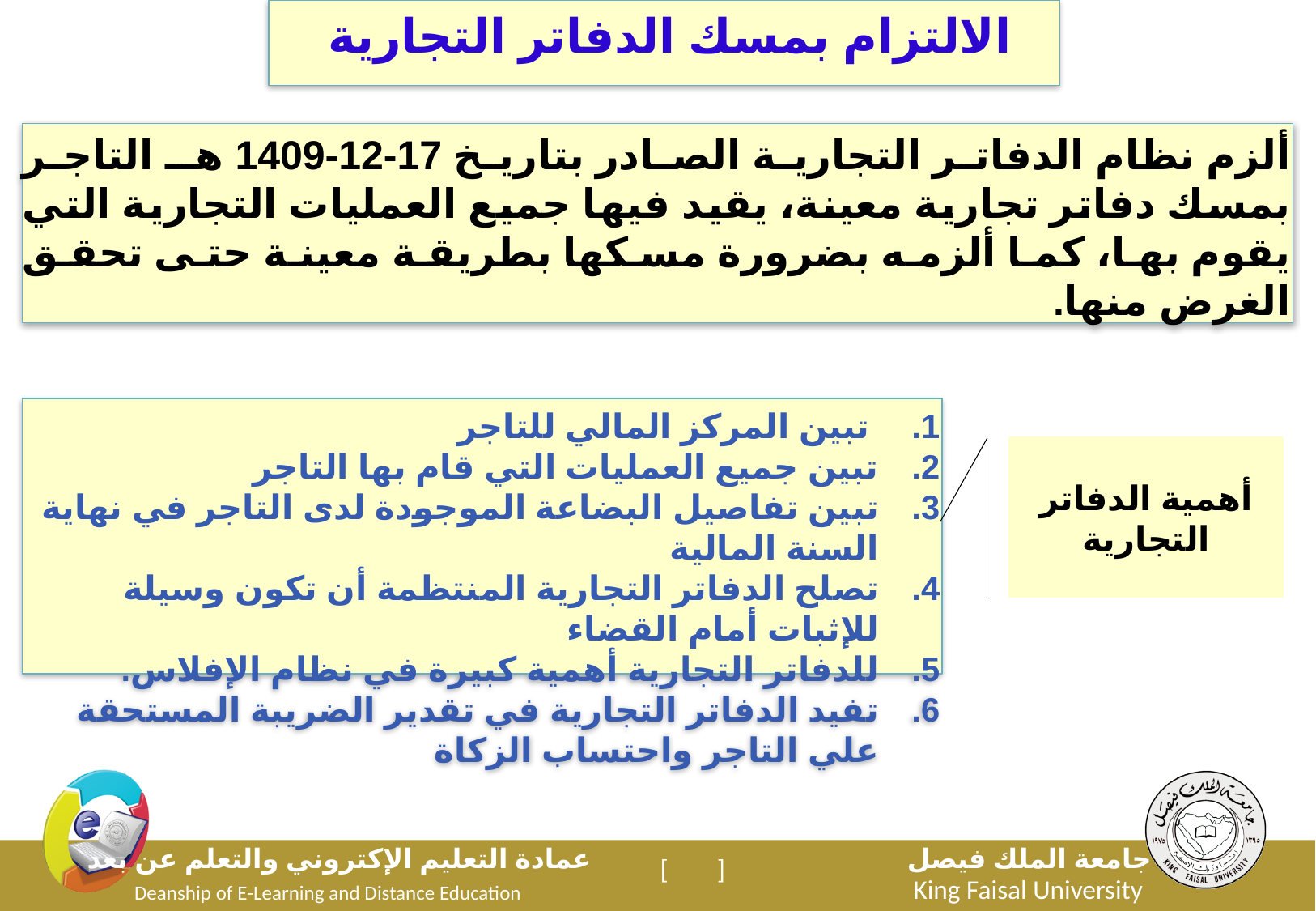

الالتزام بمسك الدفاتر التجارية
ألزم نظام الدفاتر التجارية الصادر بتاريخ 17-12-1409 هـ التاجر بمسك دفاتر تجارية معينة، يقيد فيها جميع العمليات التجارية التي يقوم بها، كما ألزمه بضرورة مسكها بطريقة معينة حتى تحقق الغرض منها.
 تبين المركز المالي للتاجر
تبين جميع العمليات التي قام بها التاجر
تبين تفاصيل البضاعة الموجودة لدى التاجر في نهاية السنة المالية
تصلح الدفاتر التجارية المنتظمة أن تكون وسيلة للإثبات أمام القضاء
للدفاتر التجارية أهمية كبيرة في نظام الإفلاس.
تفيد الدفاتر التجارية في تقدير الضريبة المستحقة علي التاجر واحتساب الزكاة

أهمية الدفاتر التجارية